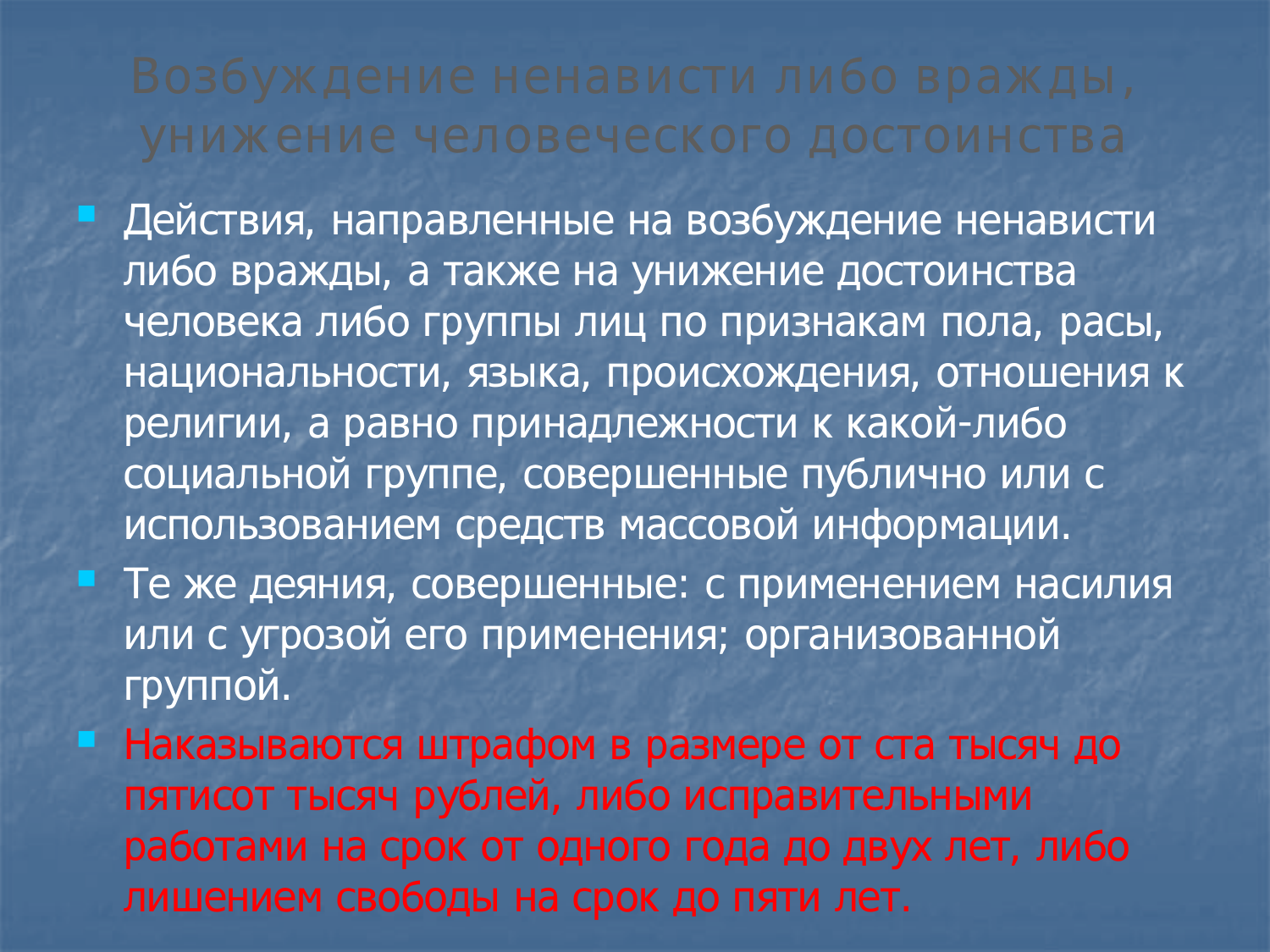

# Возбуждение ненависти либо вражды, унижение человеческого достоинства
Действия, направленные на возбуждение ненависти либо вражды, а также на унижение достоинства человека либо группы лиц по признакам пола, расы, национальности, языка, происхождения, отношения к религии, а равно принадлежности к какой-либо социальной группе, совершенные публично или с использованием средств массовой информации.
Те же деяния, совершенные: с применением насилия или с угрозой его применения; организованной группой.
Наказываются штрафом в размере от ста тысяч до пятисот тысяч рублей, либо исправительными работами на срок от одного года до двух лет, либо лишением свободы на срок до пяти лет.